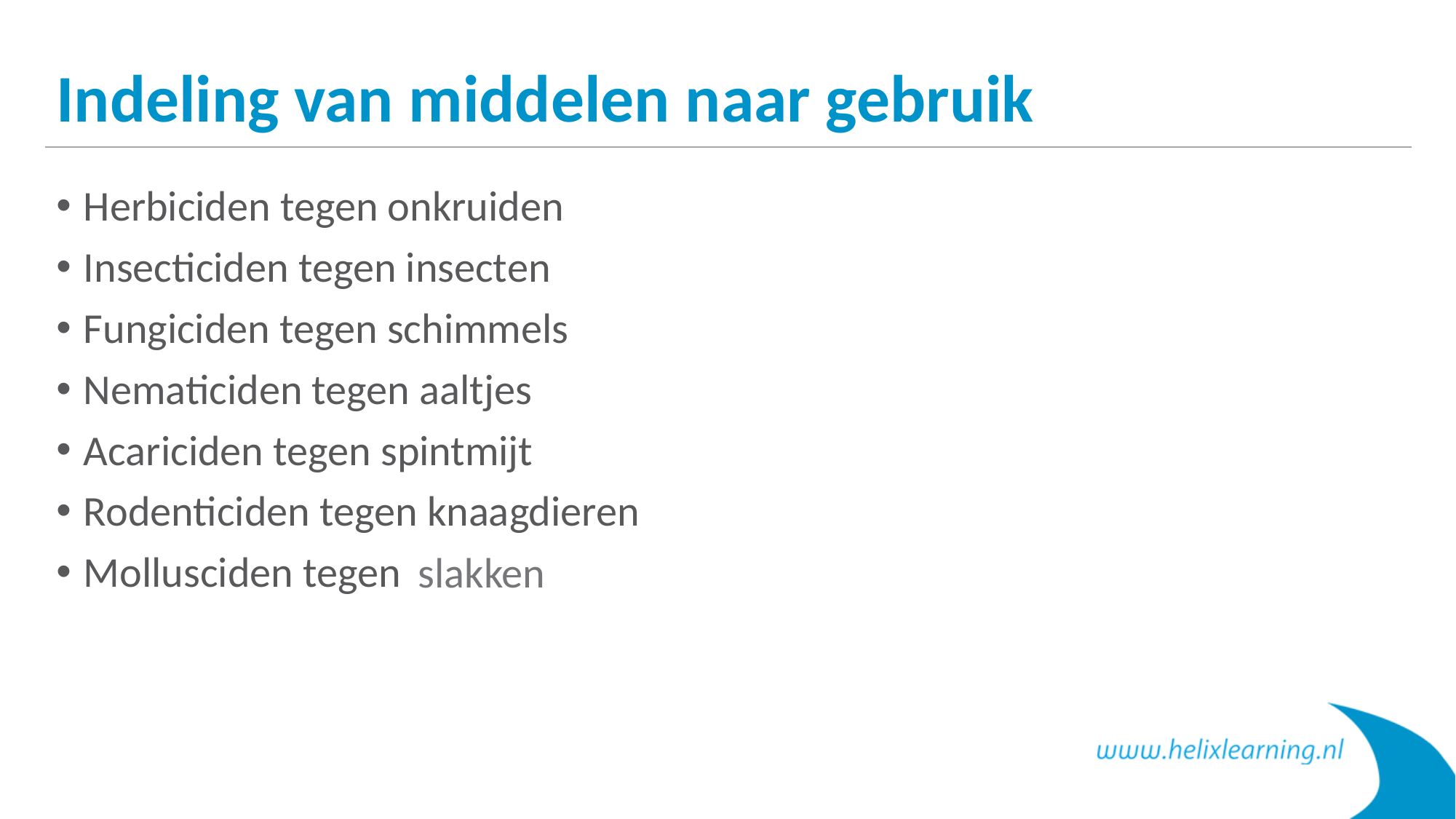

# Indeling van middelen naar gebruik
Herbiciden tegen onkruiden
Insecticiden tegen insecten
Fungiciden tegen schimmels
Nematiciden tegen aaltjes
Acariciden tegen spintmijt
Rodenticiden tegen knaagdieren
Mollusciden tegen
slakken